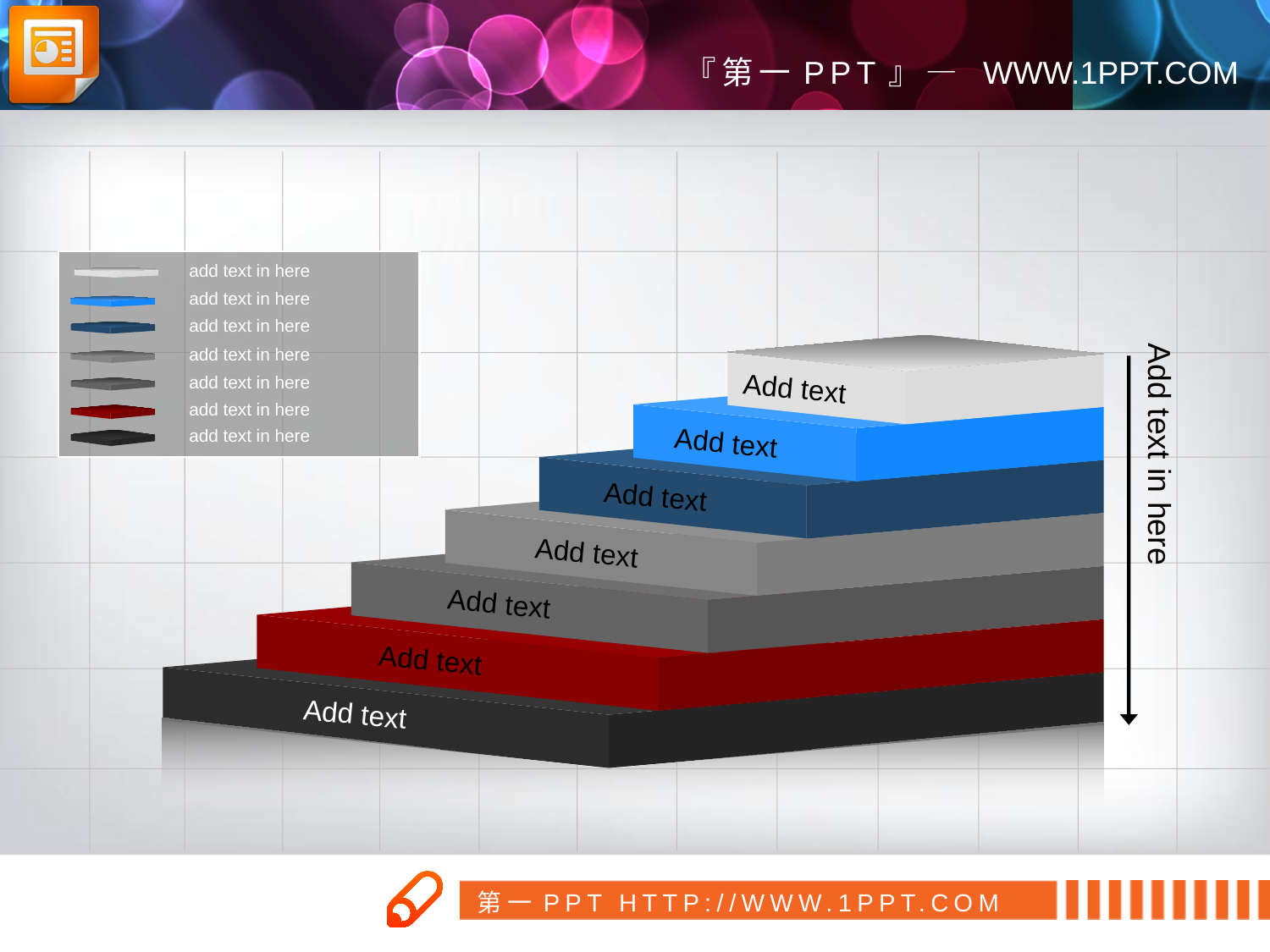

add text in here

 add text in here

 add text in here

 add text in here

 add text in here

 add text in here

 add text in here

Add text in here

Add text

Add text

Add text

Add text

Add text

Add text

Add text